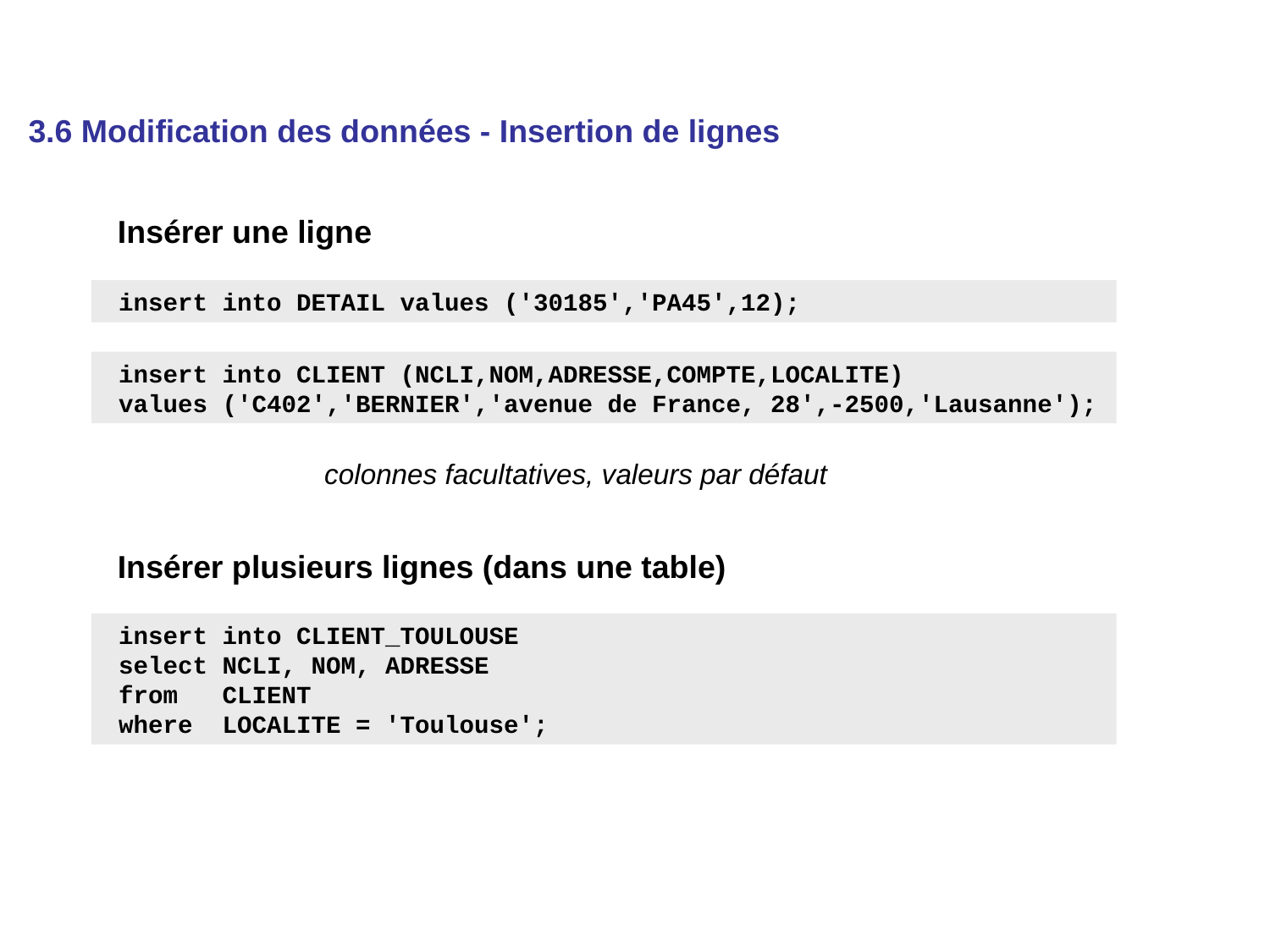

3.6 Modification des données - Insertion de lignes
Insérer une ligne
 insert into DETAIL values ('30185','PA45',12);
 insert into CLIENT (NCLI,NOM,ADRESSE,COMPTE,LOCALITE)
 values ('C402','BERNIER','avenue de France, 28',-2500,'Lausanne');
colonnes facultatives, valeurs par défaut
Insérer plusieurs lignes (dans une table)
 insert into CLIENT_TOULOUSE
 select NCLI, NOM, ADRESSE
 from   CLIENT
 where  LOCALITE = 'Toulouse';